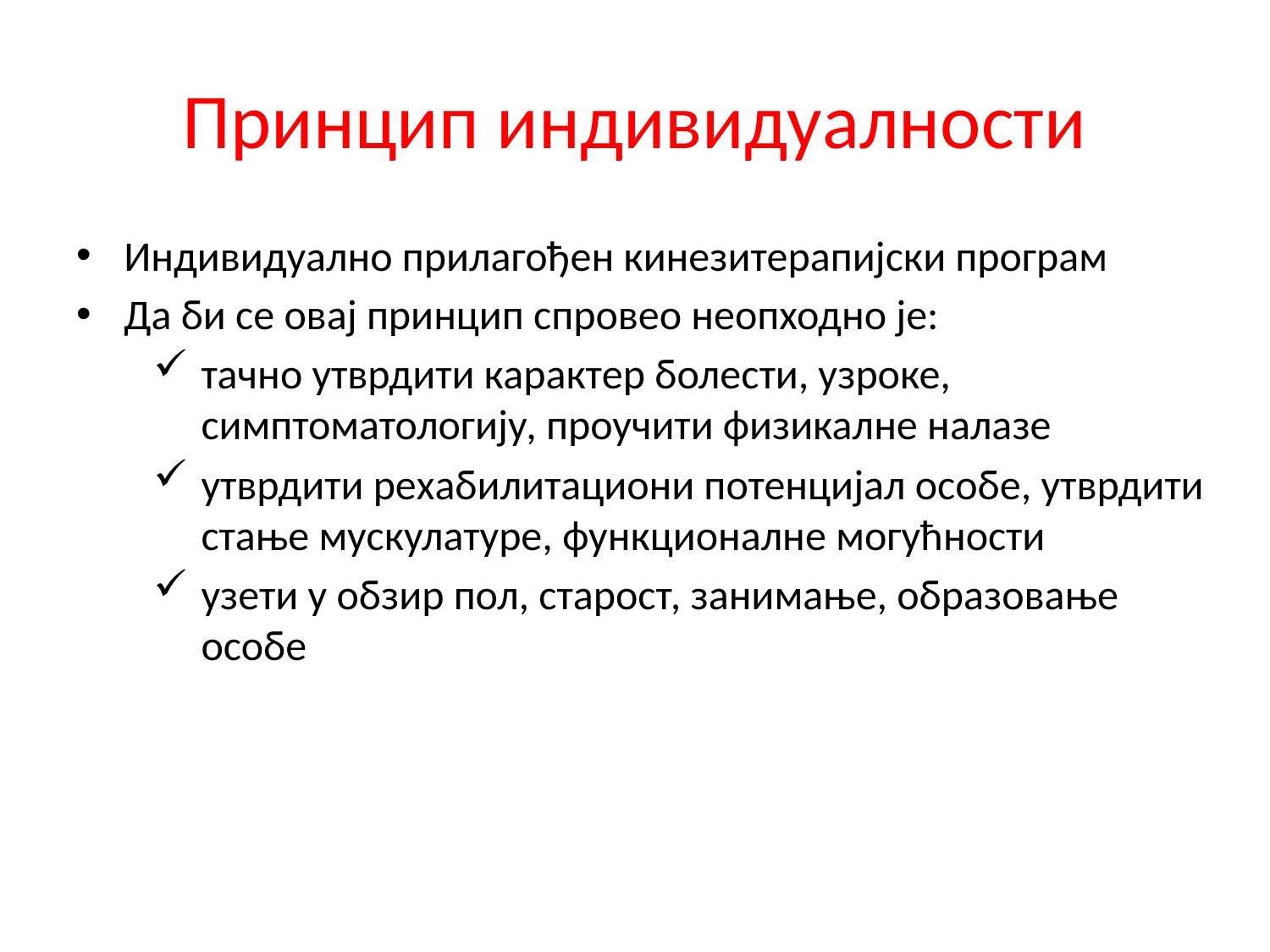

# Принцип индивидуалности
Индивидуално прилагођен кинезитерапијски програм
Да би се овај принцип спровео неопходно је:
тачно утврдити карактер болести, узроке, симптоматологију, проучити физикалне налазе
утврдити рехабилитациони потенцијал особе, утврдити стање мускулатуре, функционалне могућности
узети у обзир пол, старост, занимање, образовање особе